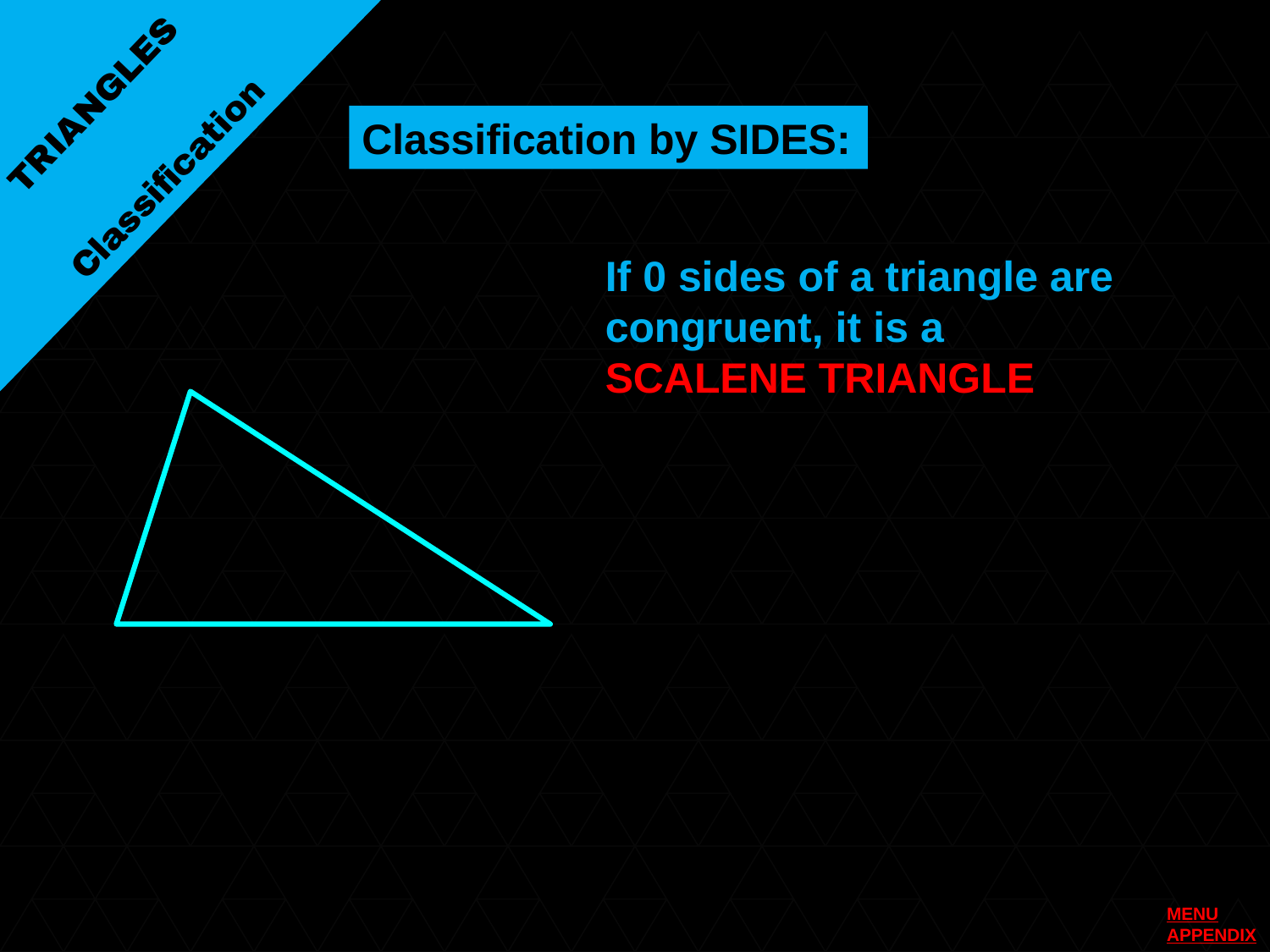

TRIANGLES
Classification by SIDES:
Classification
If 0 sides of a triangle are congruent, it is a
SCALENE TRIANGLE

MENU
APPENDIX